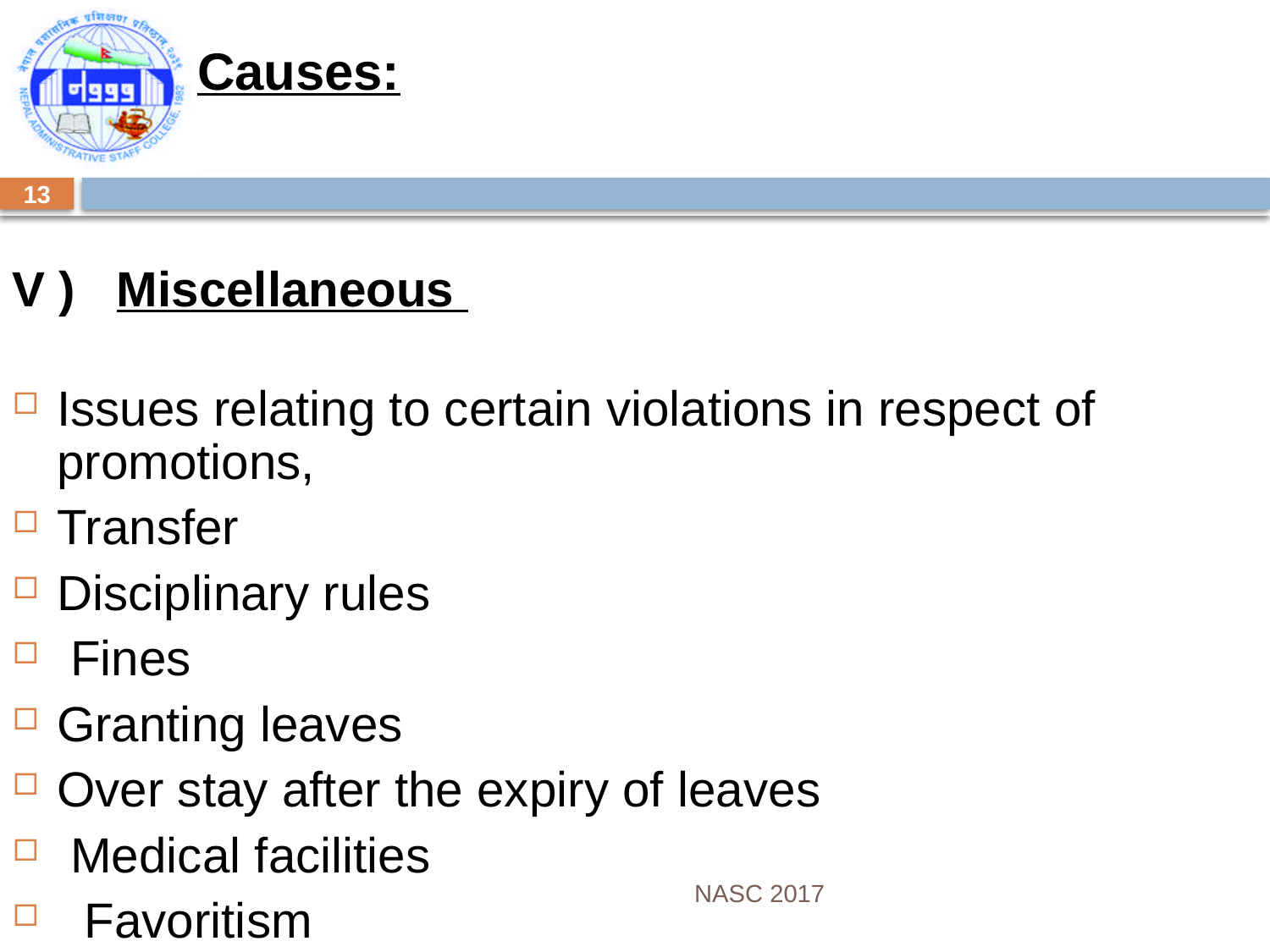

# Causes:

V )   Miscellaneous
Issues relating to certain violations in respect of promotions,
Transfer
Disciplinary rules
 Fines
Granting leaves
Over stay after the expiry of leaves
 Medical facilities
  Favoritism

13
NASC 2017